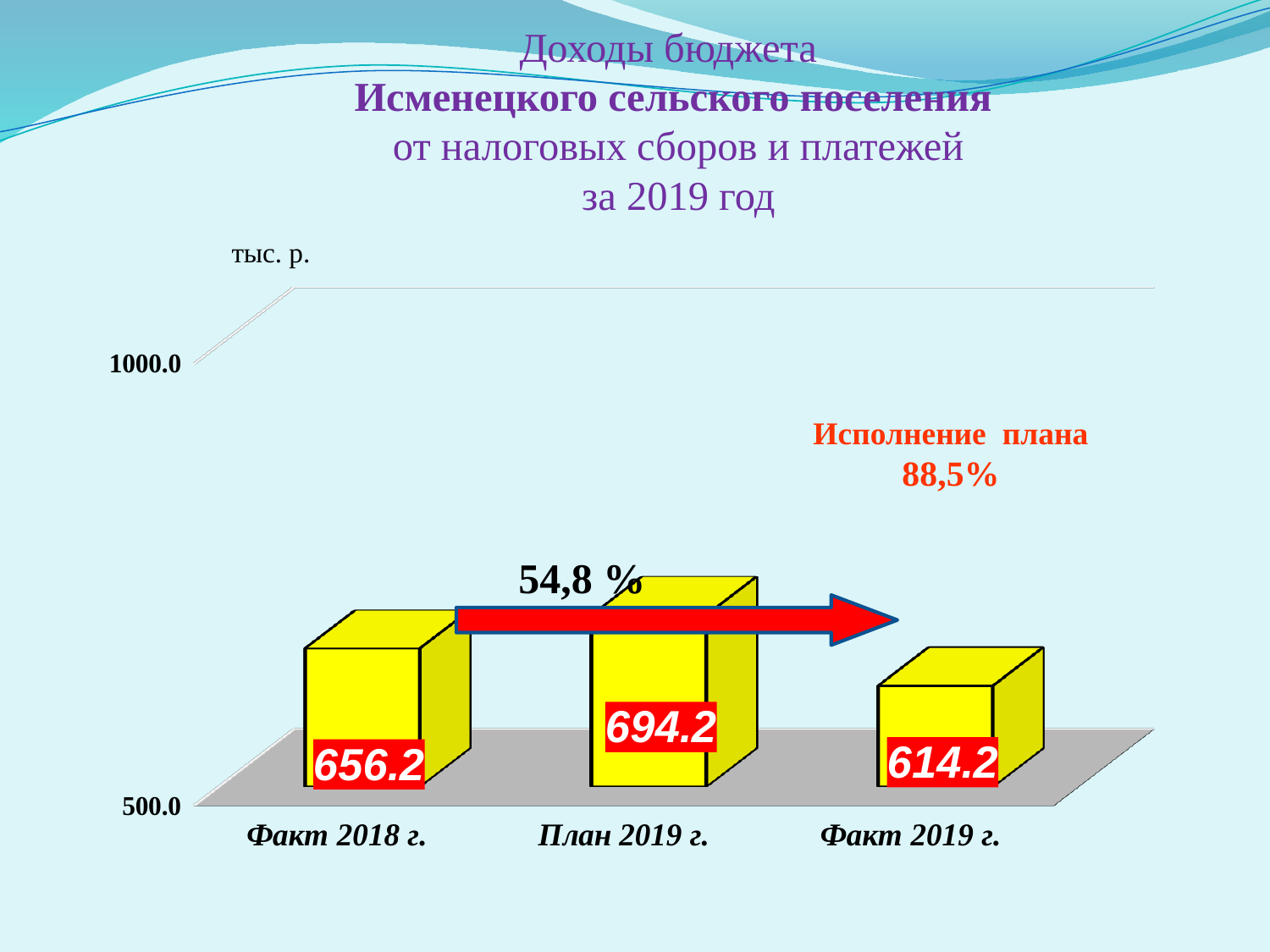

# Доходы бюджета Исменецкого сельского поселения от налоговых сборов и платежей за 2019 год

[unsupported chart]

[unsupported chart]

тыс. р.
Исполнение  плана 88,5%
54,8 %